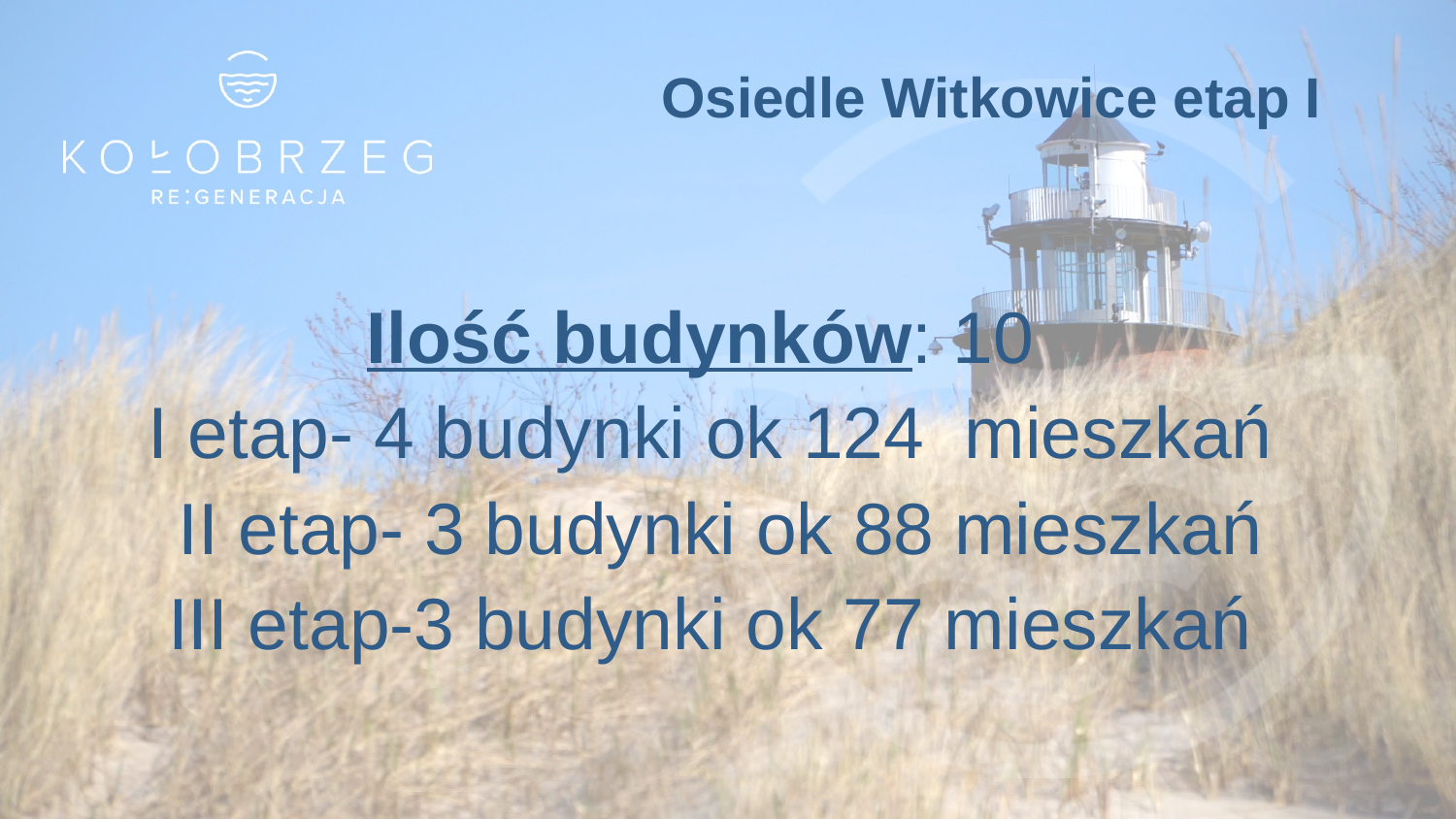

# Osiedle Witkowice etap I
Ilość budynków: 10
I etap- 4 budynki ok 124  mieszkań
II etap- 3 budynki ok 88 mieszkań
III etap-3 budynki ok 77 mieszkań